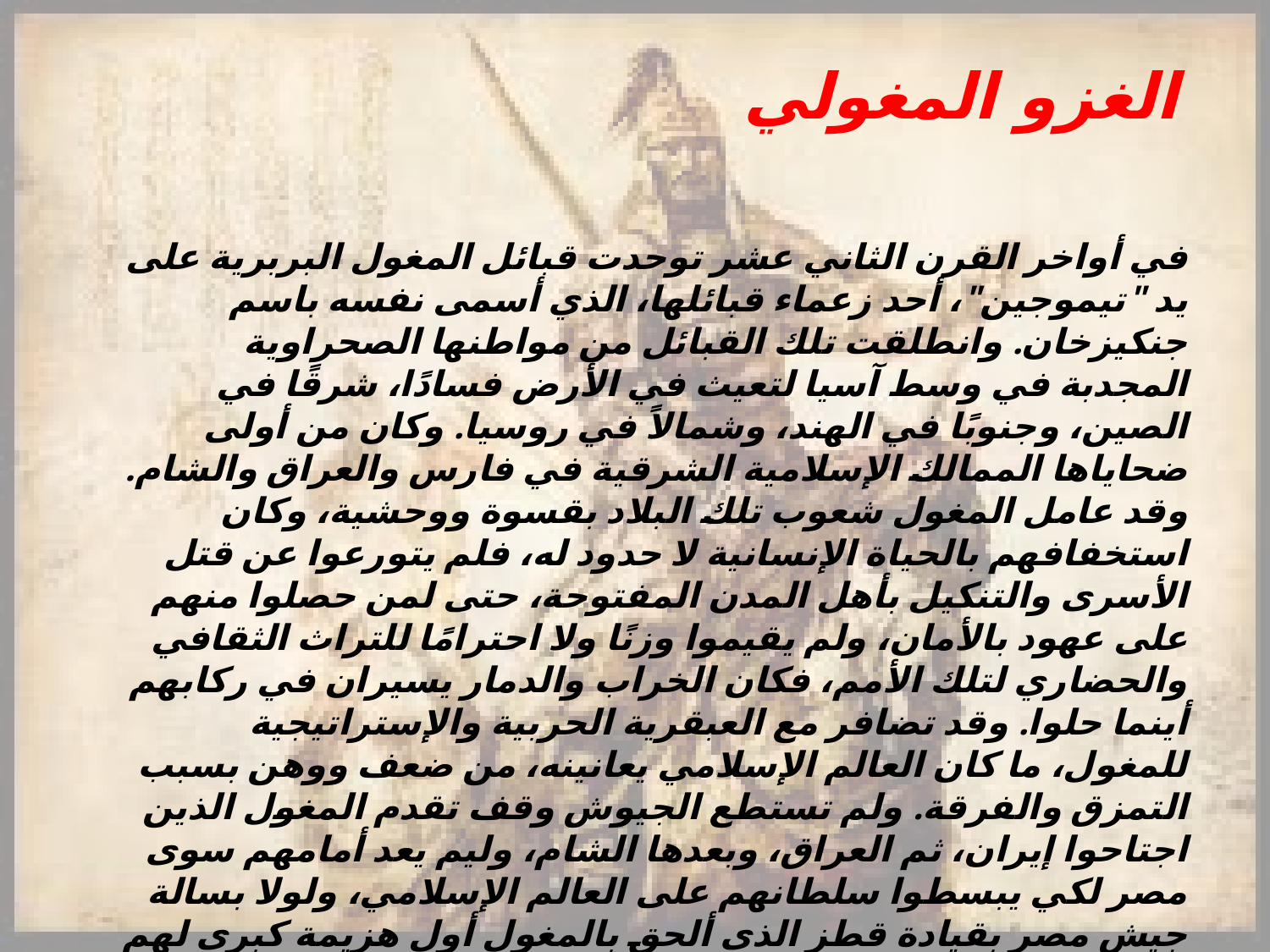

الغزو المغولي
في أواخر القرن الثاني عشر توحدت قبائل المغول البربرية على يد "تيموجين"، أحد زعماء قبائلها، الذي أسمى نفسه باسم جنكيزخان. وانطلقت تلك القبائل من مواطنها الصحراوية المجدبة في وسط آسيا لتعيث في الأرض فسادًا، شرقًا في الصين، وجنوبًا في الهند، وشمالاً في روسيا. وكان من أولى ضحاياها الممالك الإسلامية الشرقية في فارس والعراق والشام. وقد عامل المغول شعوب تلك البلاد بقسوة ووحشية، وكان استخفافهم بالحياة الإنسانية لا حدود له، فلم يتورعوا عن قتل الأسرى والتنكيل بأهل المدن المفتوحة، حتى لمن حصلوا منهم على عهود بالأمان، ولم يقيموا وزنًا ولا احترامًا للتراث الثقافي والحضاري لتلك الأمم، فكان الخراب والدمار يسيران في ركابهم أينما حلوا. وقد تضافر مع العبقرية الحربية والإستراتيجية للمغول، ما كان العالم الإسلامي يعانينه، من ضعف ووهن بسبب التمزق والفرقة. ولم تستطع الجيوش وقف تقدم المغول الذين اجتاحوا إيران، ثم العراق، وبعدها الشام، وليم يعد أمامهم سوى مصر لكي يبسطوا سلطانهم على العالم الإسلامي، ولولا بسالة جيش مصر بقيادة قطز الذي ألحق بالمغول أول هزيمة كبرى لهم في عين جالوت، لربما تغير تاريخ العالم، ولربما انقطعت مسيرة الحضارة الإسلامية.